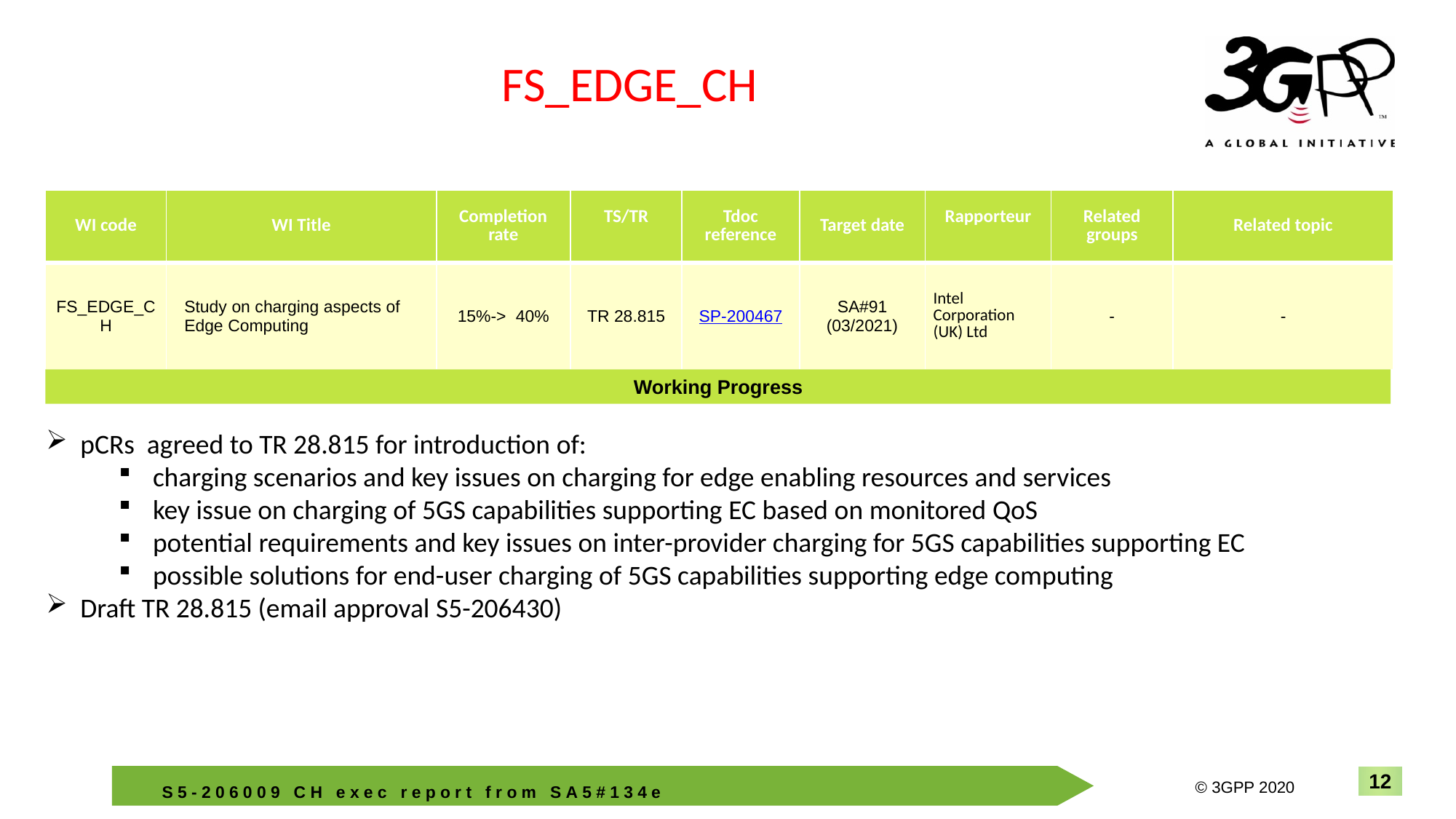

FS_EDGE_CH
| WI code | WI Title | Completion rate | TS/TR | Tdoc reference | Target date | Rapporteur | Related groups | Related topic |
| --- | --- | --- | --- | --- | --- | --- | --- | --- |
| FS\_EDGE\_CH | Study on charging aspects of Edge Computing | 15%-> 40% | TR 28.815 | SP-200467 | SA#91 (03/2021) | Intel Corporation (UK) Ltd | - | - |
Working Progress
pCRs  agreed to TR 28.815 for introduction of:
charging scenarios and key issues on charging for edge enabling resources and services
key issue on charging of 5GS capabilities supporting EC based on monitored QoS
potential requirements and key issues on inter-provider charging for 5GS capabilities supporting EC
possible solutions for end-user charging of 5GS capabilities supporting edge computing
Draft TR 28.815 (email approval S5-206430)